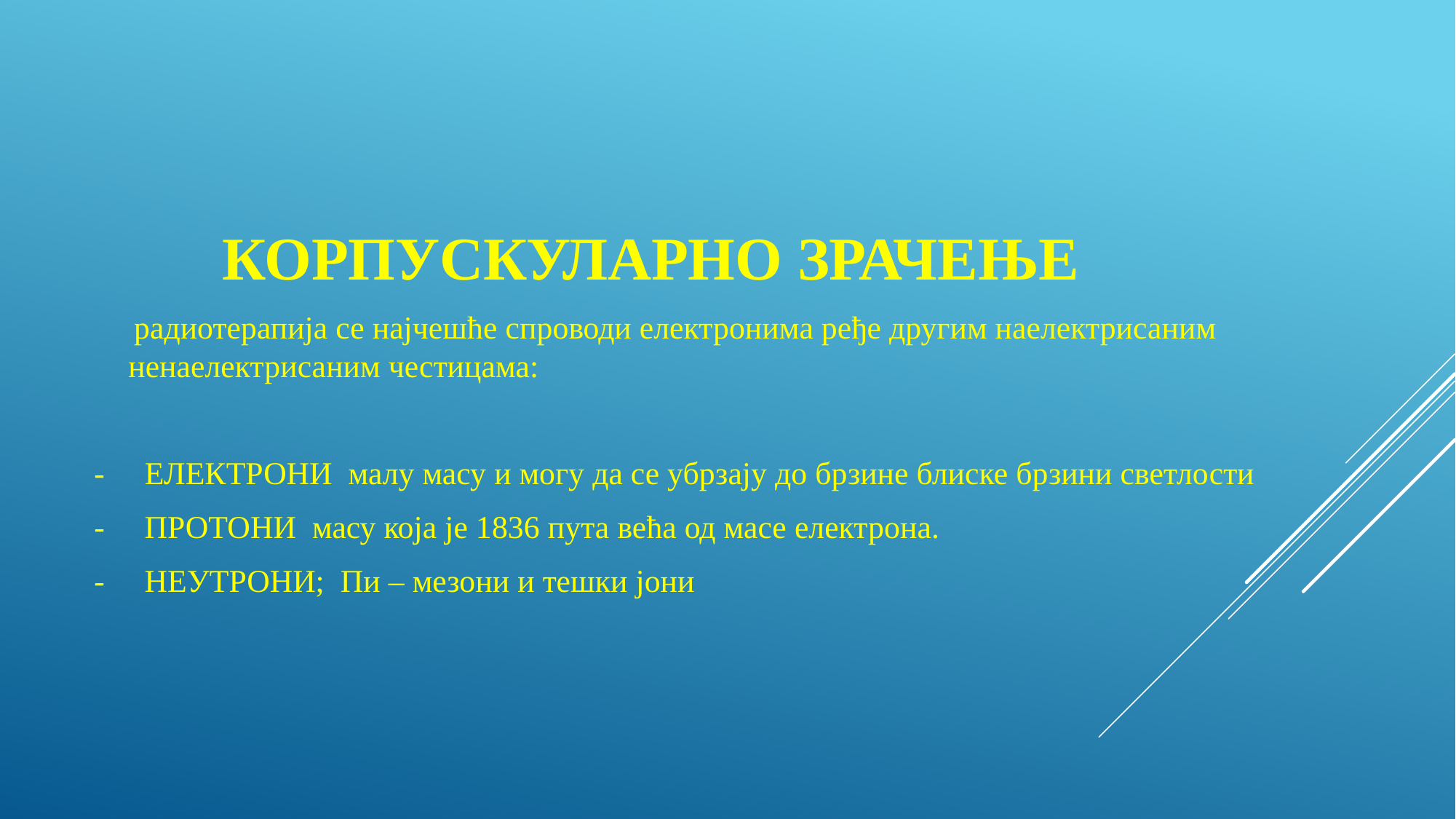

КОРПУСКУЛАРНО ЗРАЧЕЊЕ
     радиотерапија се најчешће спроводи електронима ређе другим наелектрисаним  ненаелектрисаним честицама:

-     ЕЛЕКТРОНИ  малу масу и могу да се убрзају до брзине блиске брзини светлости
-     ПРОТОНИ  масу која је 1836 пута већа од масе електрона.
-     НЕУТРОНИ;  Пи – мезони и тешки јони